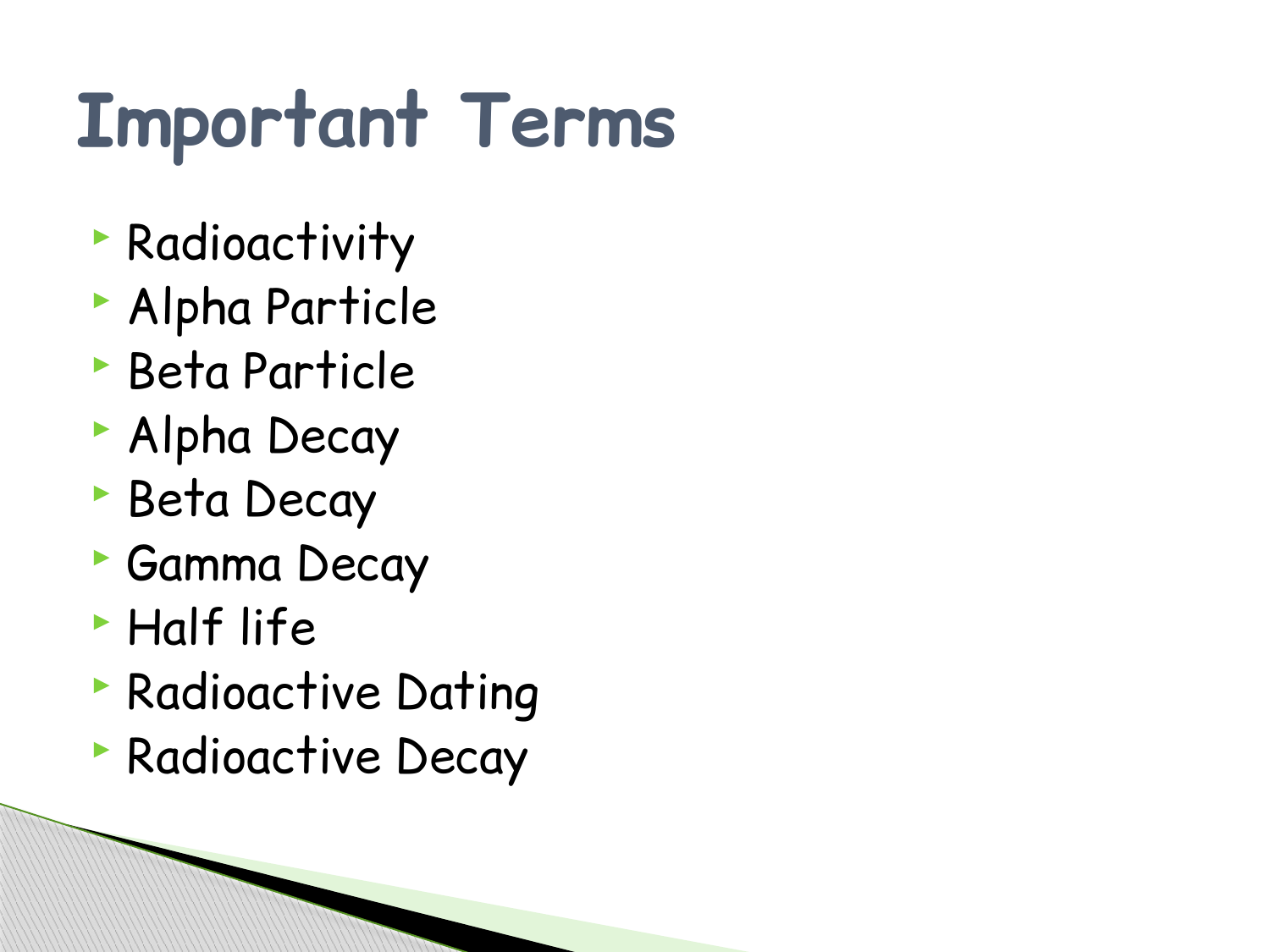

# Important Terms
Radioactivity
Alpha Particle
Beta Particle
Alpha Decay
Beta Decay
Gamma Decay
Half life
Radioactive Dating
Radioactive Decay